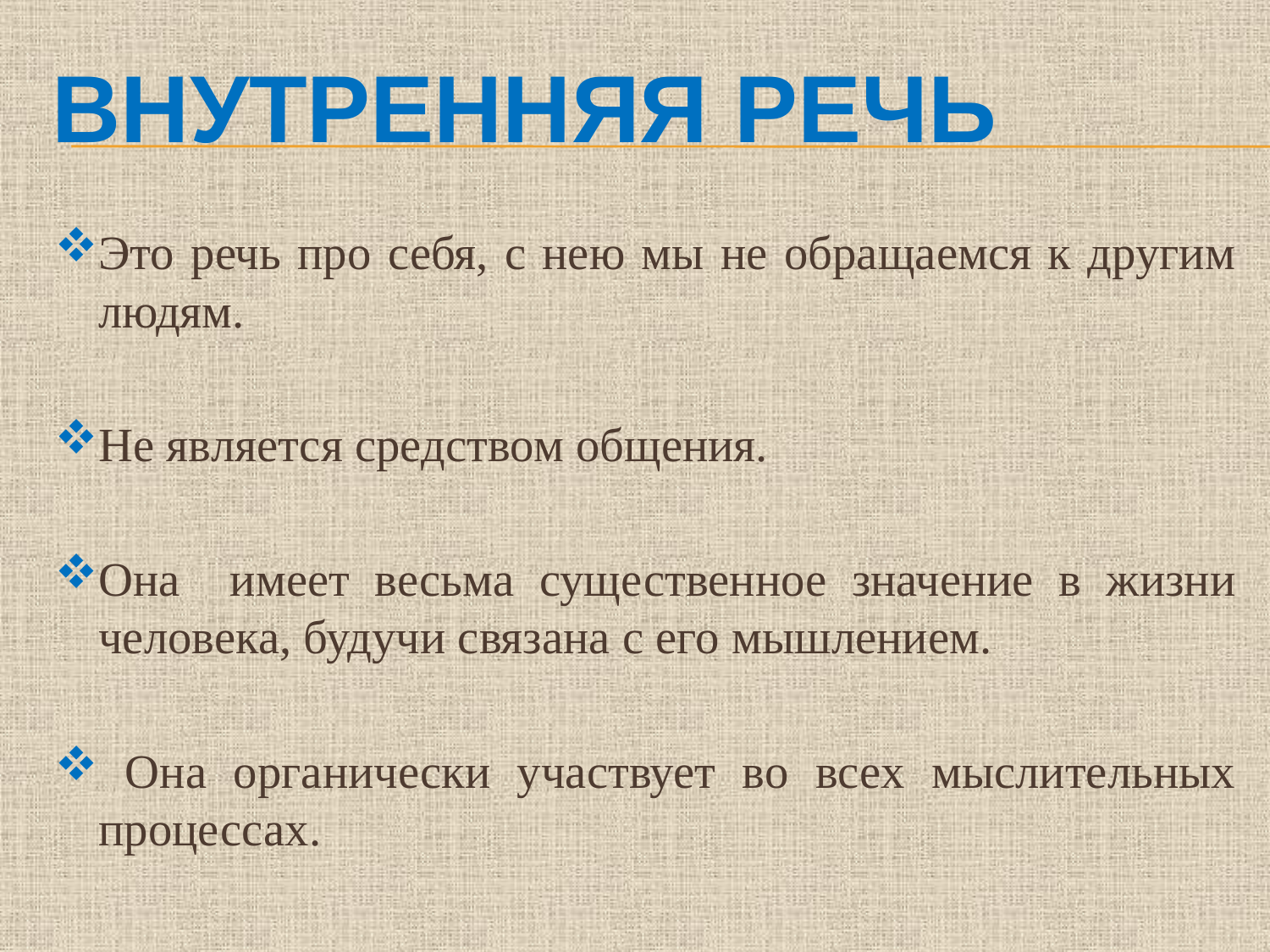

# Внутренняя речь
Это речь про себя, с нею мы не обращаемся к другим людям.

Не является средством общения.

Она  имеет весьма существенное значение в жизни человека, будучи связана с его мышлением.

 Она органически участвует во всех мыслительных процессах.